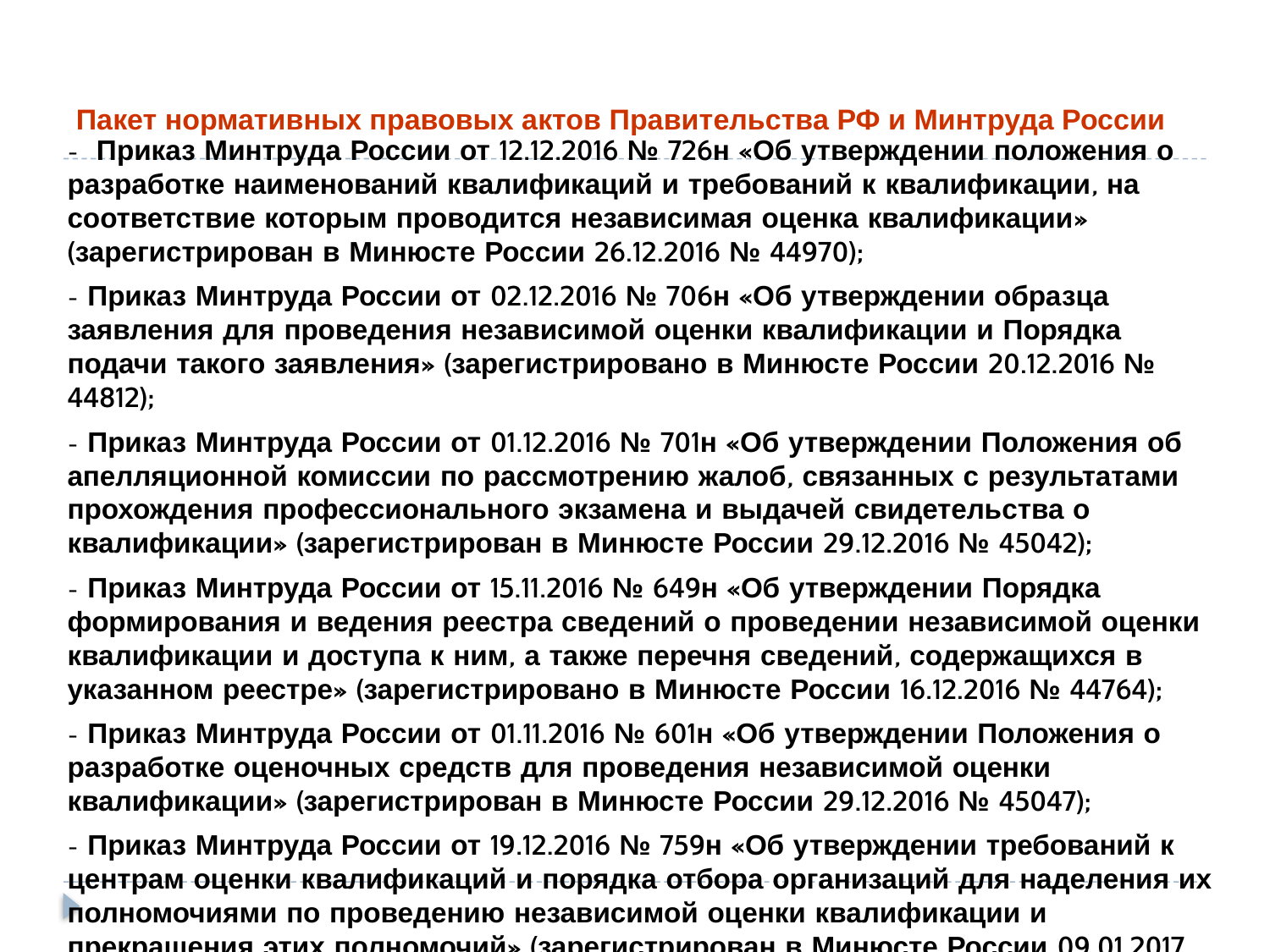

# Пакет нормативных правовых актов Правительства РФ и Минтруда России
-  Приказ Минтруда России от 12.12.2016 № 726н «Об утверждении положения о разработке наименований квалификаций и требований к квалификации, на соответствие которым проводится независимая оценка квалификации» (зарегистрирован в Минюсте России 26.12.2016 № 44970);
- Приказ Минтруда России от 02.12.2016 № 706н «Об утверждении образца заявления для проведения независимой оценки квалификации и Порядка подачи такого заявления» (зарегистрировано в Минюсте России 20.12.2016 № 44812);
- Приказ Минтруда России от 01.12.2016 № 701н «Об утверждении Положения об апелляционной комиссии по рассмотрению жалоб, связанных с результатами прохождения профессионального экзамена и выдачей свидетельства о квалификации» (зарегистрирован в Минюсте России 29.12.2016 № 45042);
- Приказ Минтруда России от 15.11.2016 № 649н «Об утверждении Порядка формирования и ведения реестра сведений о проведении независимой оценки квалификации и доступа к ним, а также перечня сведений, содержащихся в указанном реестре» (зарегистрировано в Минюсте России 16.12.2016 № 44764);
- Приказ Минтруда России от 01.11.2016 № 601н «Об утверждении Положения о разработке оценочных средств для проведения независимой оценки квалификации» (зарегистрирован в Минюсте России 29.12.2016 № 45047);
- Приказ Минтруда России от 19.12.2016 № 759н «Об утверждении требований к центрам оценки квалификаций и порядка отбора организаций для наделения их полномочиями по проведению независимой оценки квалификации и прекращения этих полномочий» (зарегистрирован в Минюсте России 09.01.2017 № 45105).